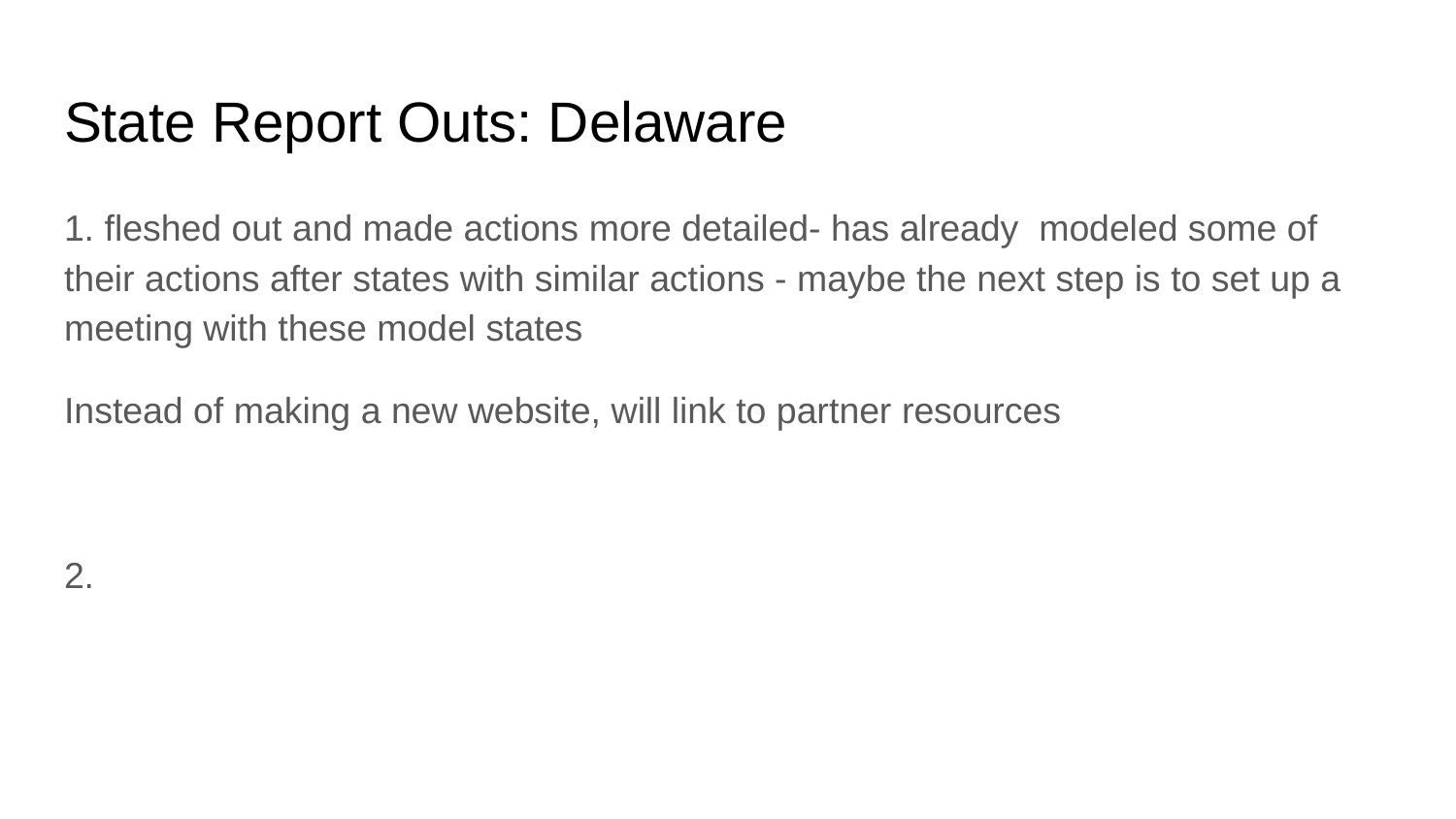

# State Report Outs: Delaware
1. fleshed out and made actions more detailed- has already  modeled some of their actions after states with similar actions - maybe the next step is to set up a meeting with these model states
Instead of making a new website, will link to partner resources

2.